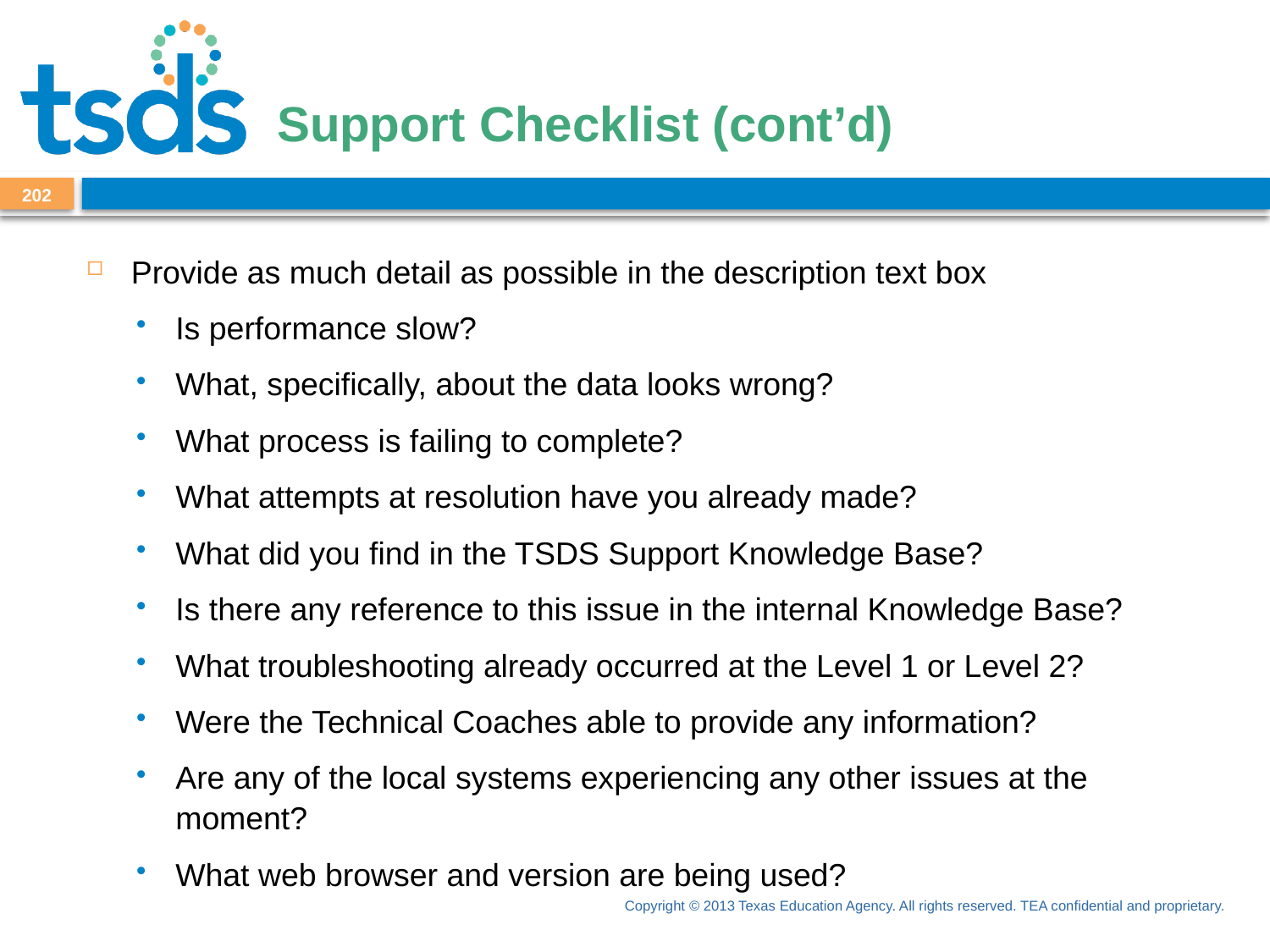

# Support Checklist (cont’d)
202
Provide as much detail as possible in the description text box
Is performance slow?
What, specifically, about the data looks wrong?
What process is failing to complete?
What attempts at resolution have you already made?
What did you find in the TSDS Support Knowledge Base?
Is there any reference to this issue in the internal Knowledge Base?
What troubleshooting already occurred at the Level 1 or Level 2?
Were the Technical Coaches able to provide any information?
Are any of the local systems experiencing any other issues at the moment?
What web browser and version are being used?